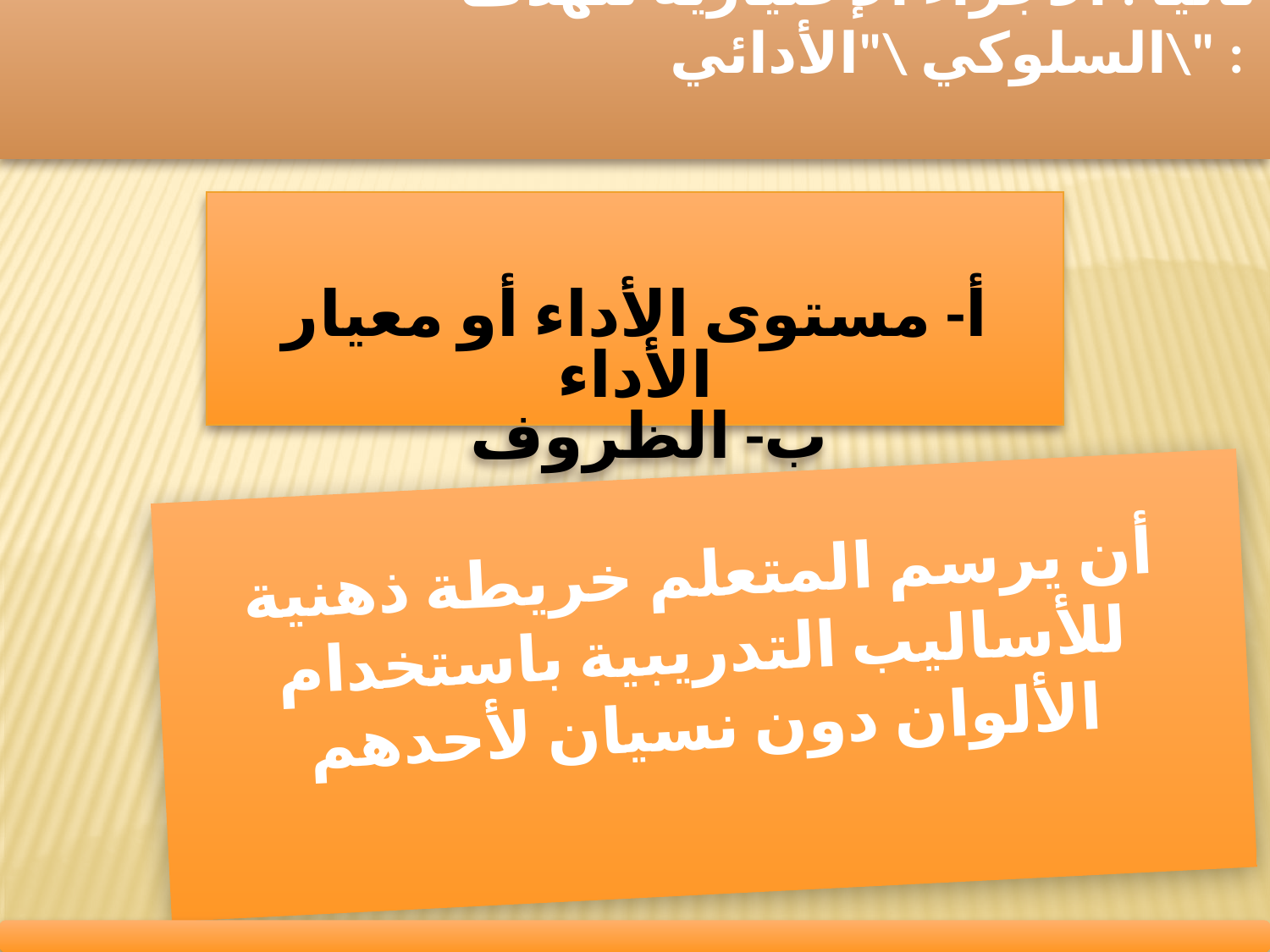

ثانياً : الأجزاء الإختيارية للهدف السلوكي \"الأدائي\" :

أ- مستوى الأداء أو معيار الأداء
ب- الظروف

أن يرسم المتعلم خريطة ذهنية للأساليب التدريبية باستخدام الألوان دون نسيان لأحدهم